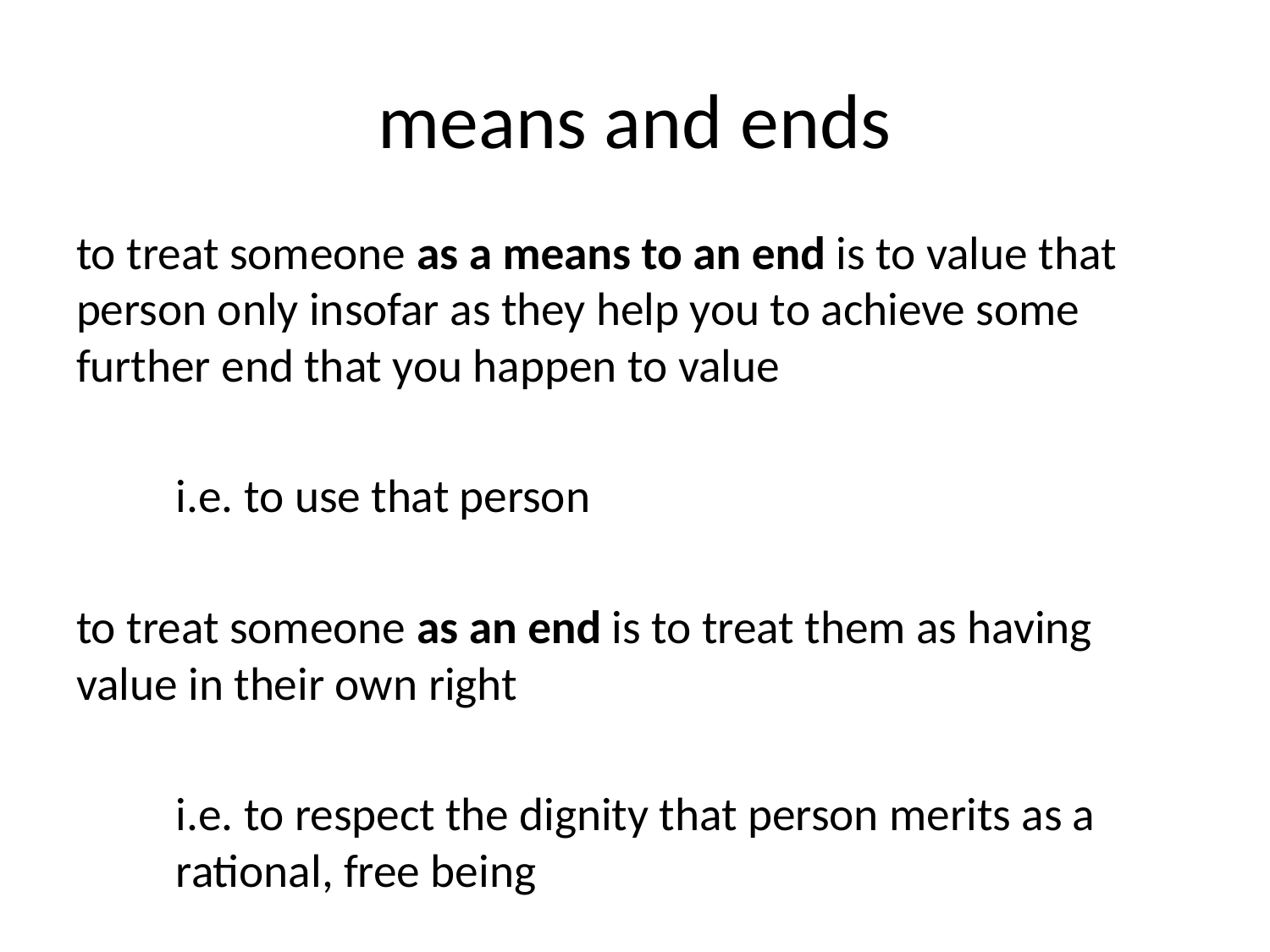

# means and ends
to treat someone as a means to an end is to value that person only insofar as they help you to achieve some further end that you happen to value

i.e. to use that person

to treat someone as an end is to treat them as having value in their own right

i.e. to respect the dignity that person merits as a rational, free being